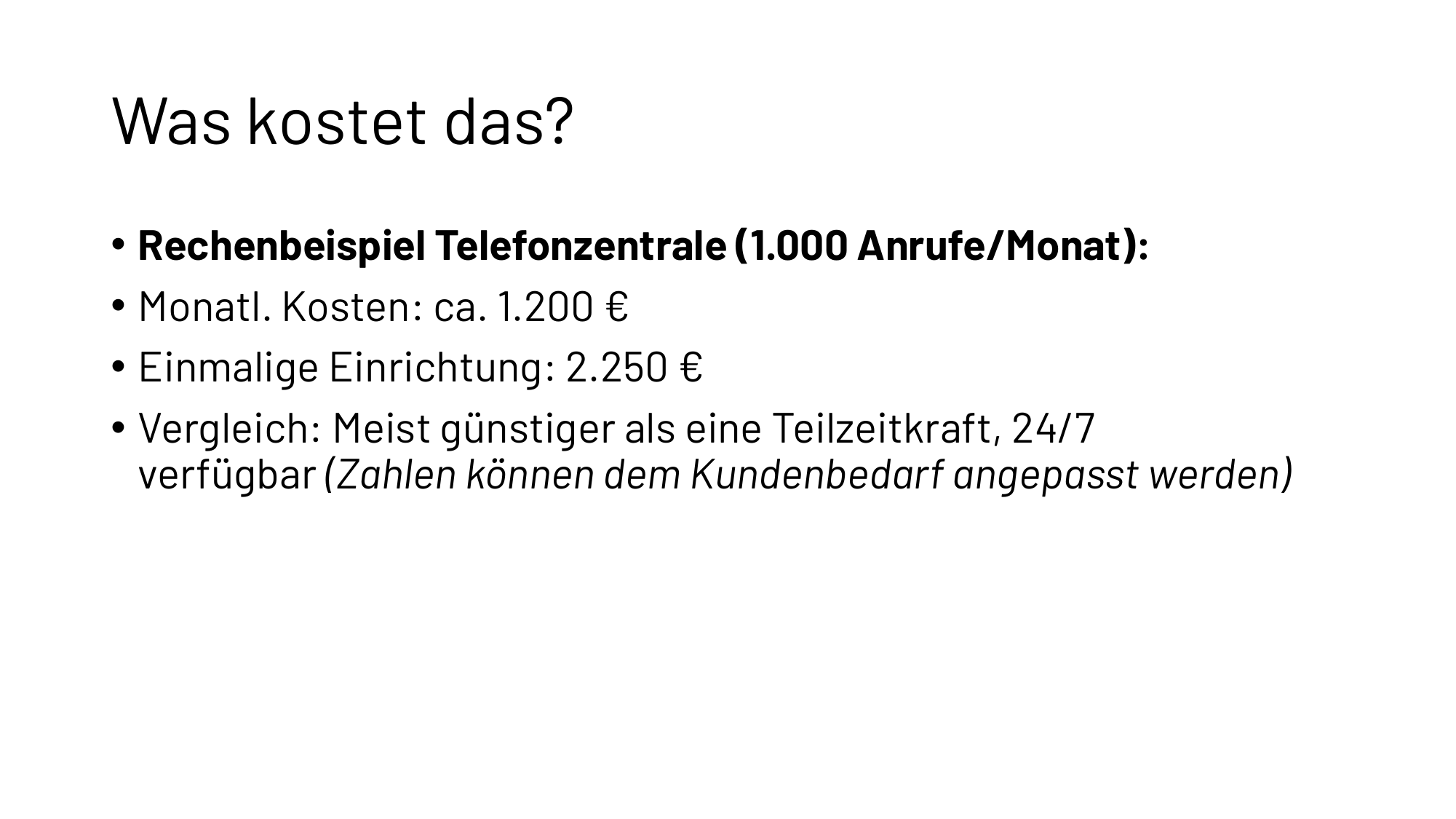

# Was kostet das?
Rechenbeispiel Telefonzentrale (1.000 Anrufe/Monat):
Monatl. Kosten: ca. 1.200 €
Einmalige Einrichtung: 2.250 €
Vergleich: Meist günstiger als eine Teilzeitkraft, 24/7 verfügbar (Zahlen können dem Kundenbedarf angepasst werden)